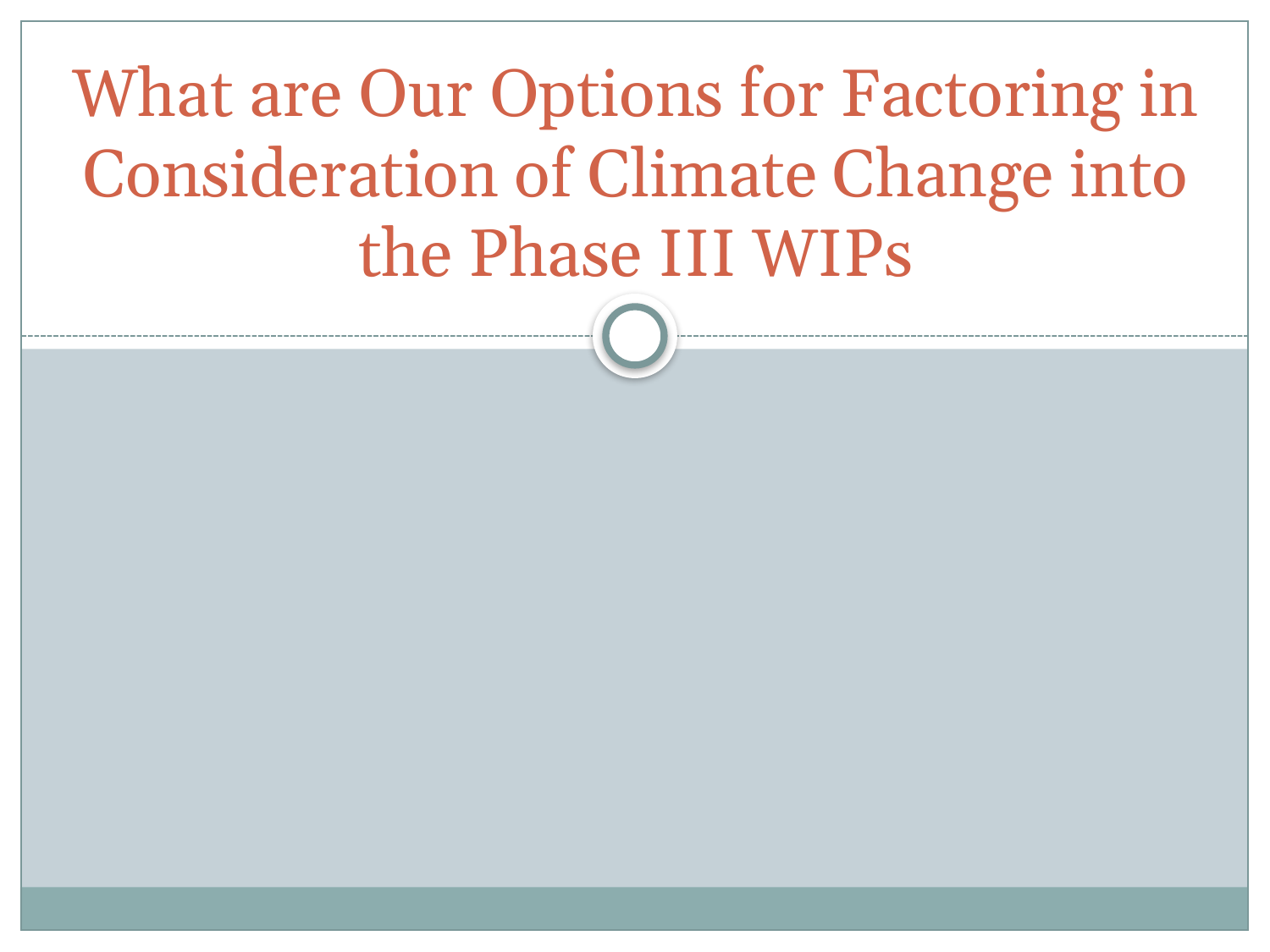

# What are Our Options for Factoring in Consideration of Climate Change into the Phase III WIPs